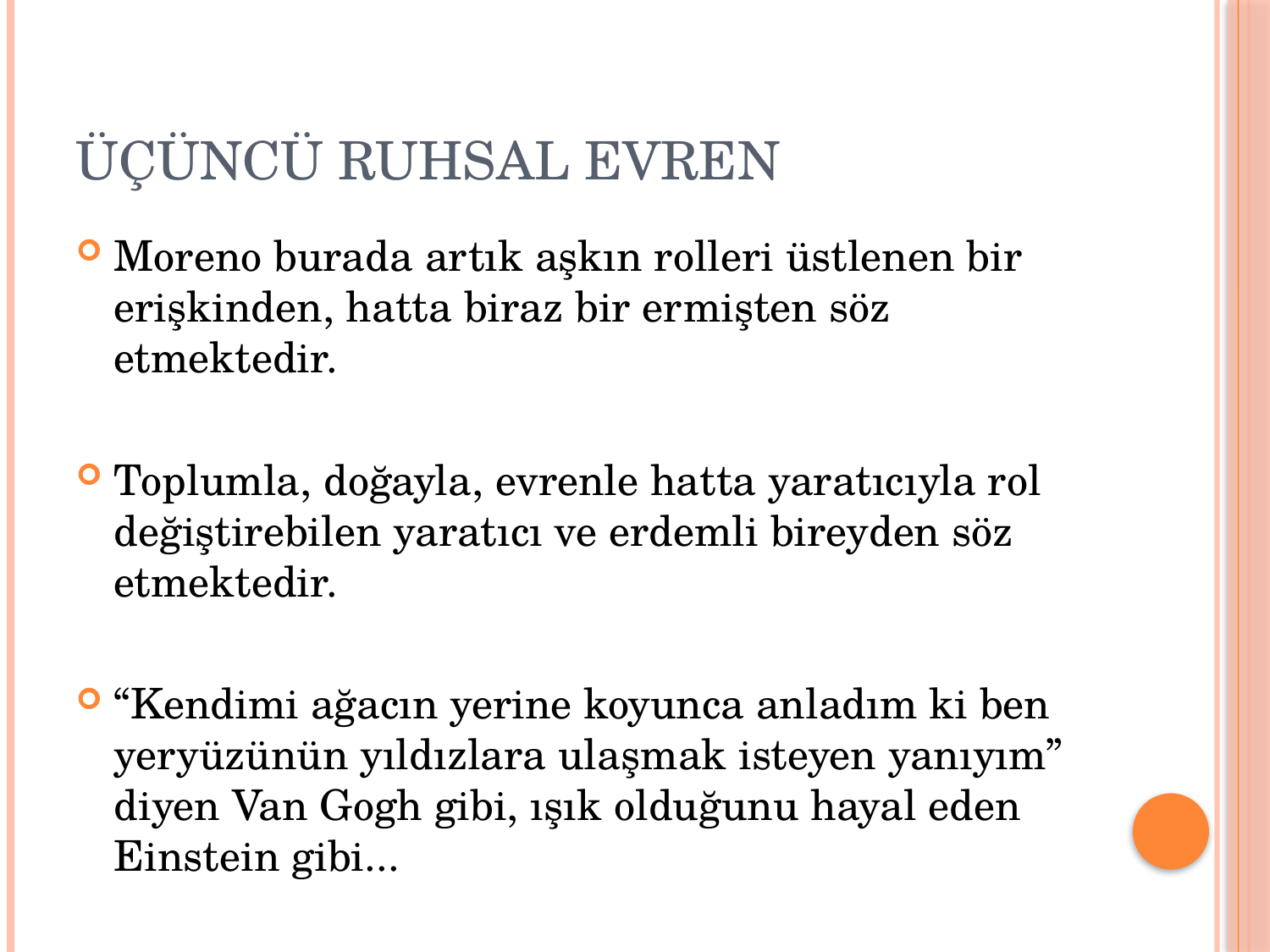

# Üçüncü ruhsal evren
Moreno burada artık aşkın rolleri üstlenen bir erişkinden, hatta biraz bir ermişten söz etmektedir.

Toplumla, doğayla, evrenle hatta yaratıcıyla rol değiştirebilen yaratıcı ve erdemli bireyden söz etmektedir.

“Kendimi ağacın yerine koyunca anladım ki ben yeryüzünün yıldızlara ulaşmak isteyen yanıyım” diyen Van Gogh gibi, ışık olduğunu hayal eden Einstein gibi...